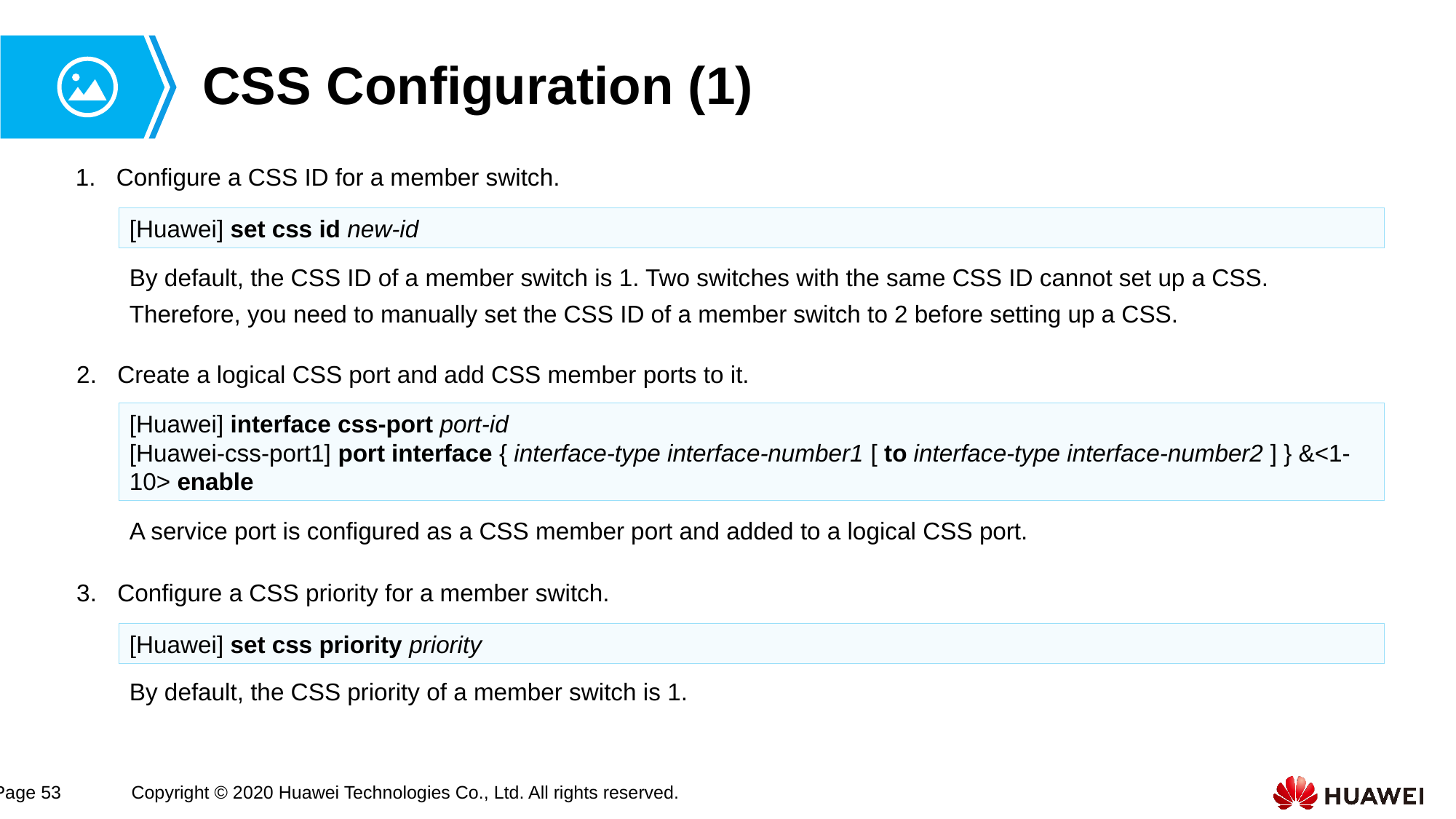

# CSS Configuration (1)
Configure a CSS ID for a member switch.
[Huawei] set css id new-id
By default, the CSS ID of a member switch is 1. Two switches with the same CSS ID cannot set up a CSS. Therefore, you need to manually set the CSS ID of a member switch to 2 before setting up a CSS.
Create a logical CSS port and add CSS member ports to it.
[Huawei] interface css-port port-id
[Huawei-css-port1] port interface { interface-type interface-number1 [ to interface-type interface-number2 ] } &<1-10> enable
A service port is configured as a CSS member port and added to a logical CSS port.
Configure a CSS priority for a member switch.
[Huawei] set css priority priority
By default, the CSS priority of a member switch is 1.